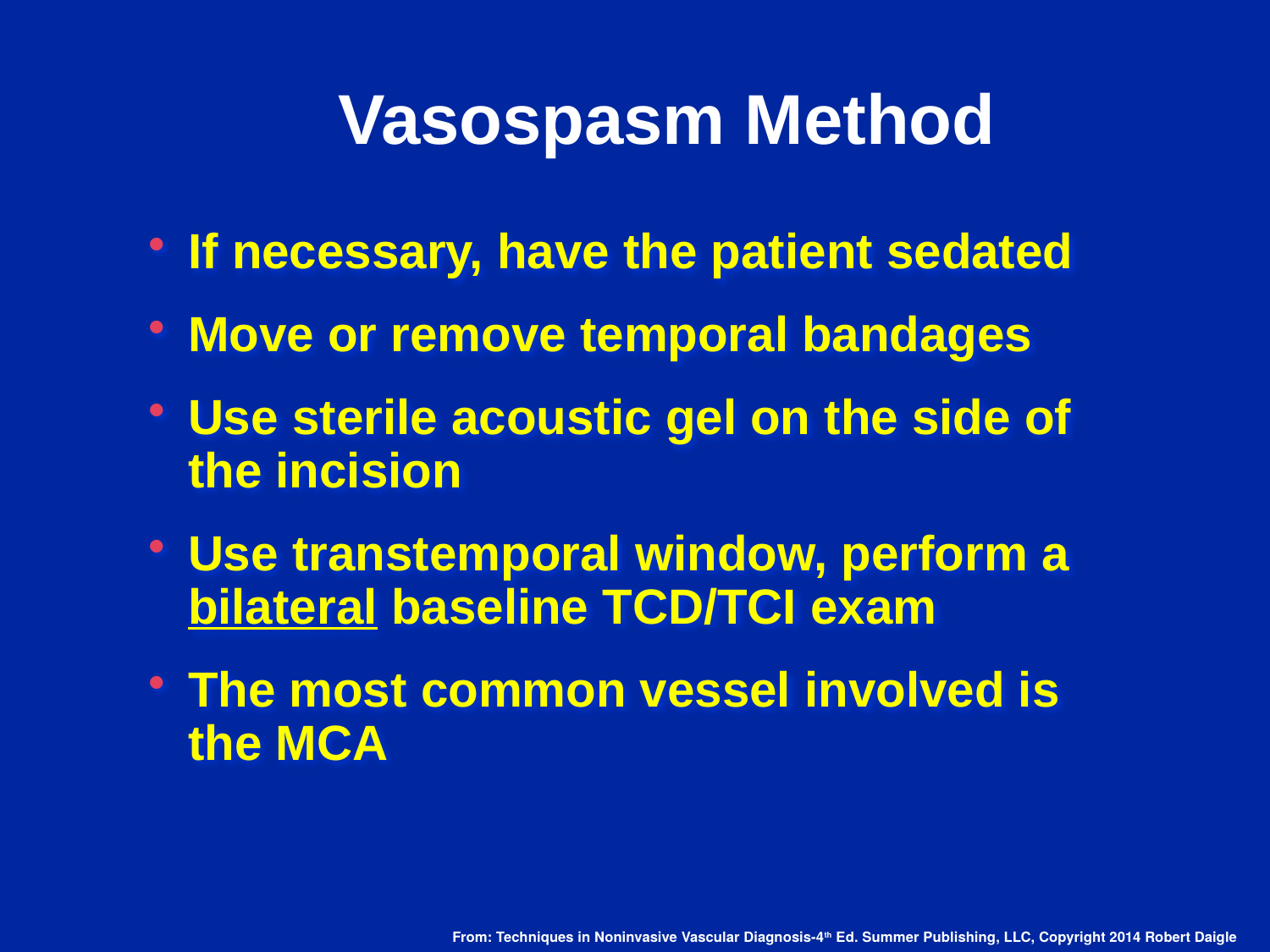

# Vasospasm Method
If necessary, have the patient sedated
Move or remove temporal bandages
Use sterile acoustic gel on the side of the incision
Use transtemporal window, perform a bilateral baseline TCD/TCI exam
The most common vessel involved is the MCA